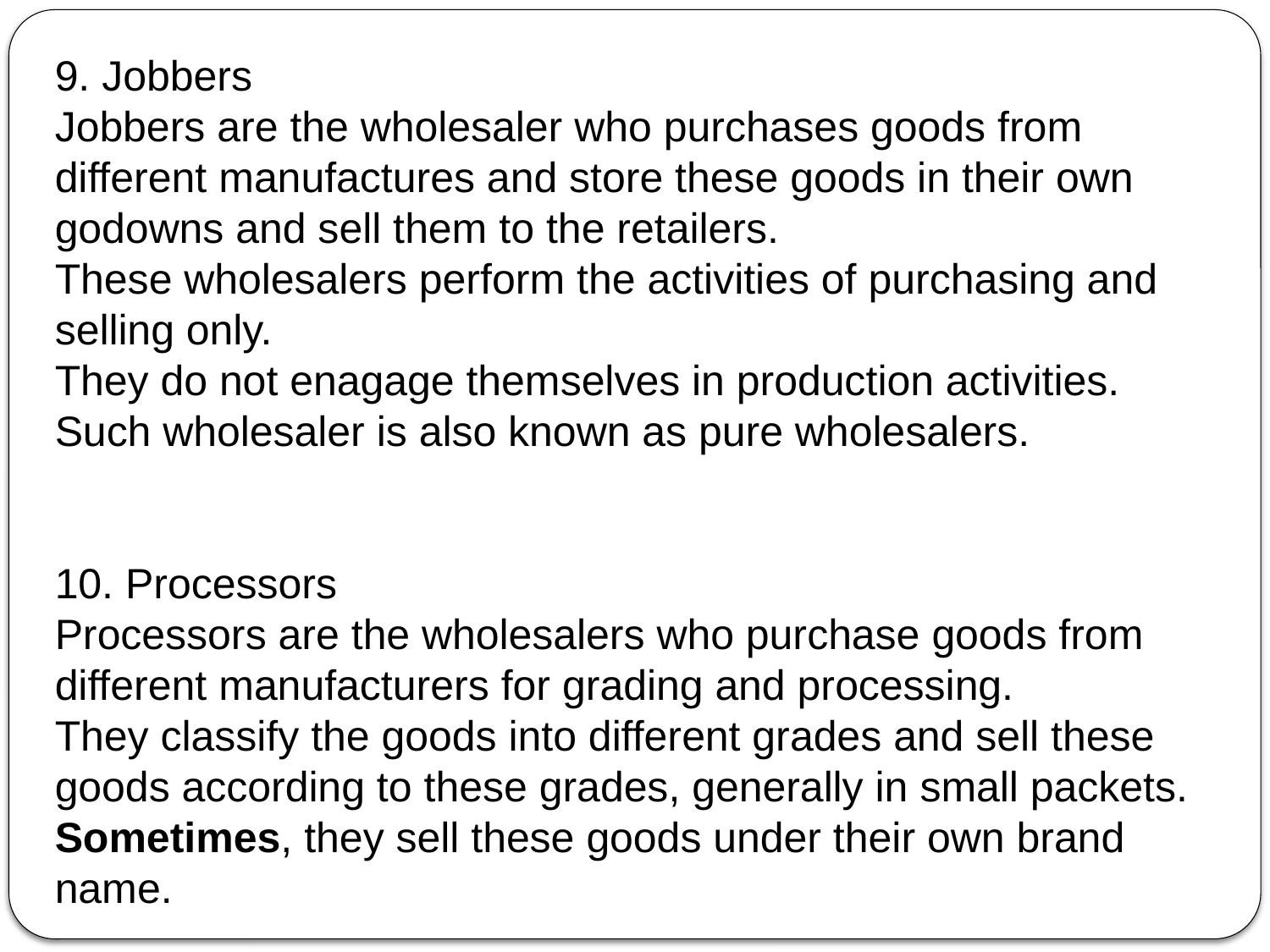

9. Jobbers
Jobbers are the wholesaler who purchases goods from different manufactures and store these goods in their own godowns and sell them to the retailers.
These wholesalers perform the activities of purchasing and selling only.
They do not enagage themselves in production activities. Such wholesaler is also known as pure wholesalers.

10. Processors
Processors are the wholesalers who purchase goods from different manufacturers for grading and processing.
They classify the goods into different grades and sell these goods according to these grades, generally in small packets.
Sometimes, they sell these goods under their own brand name.